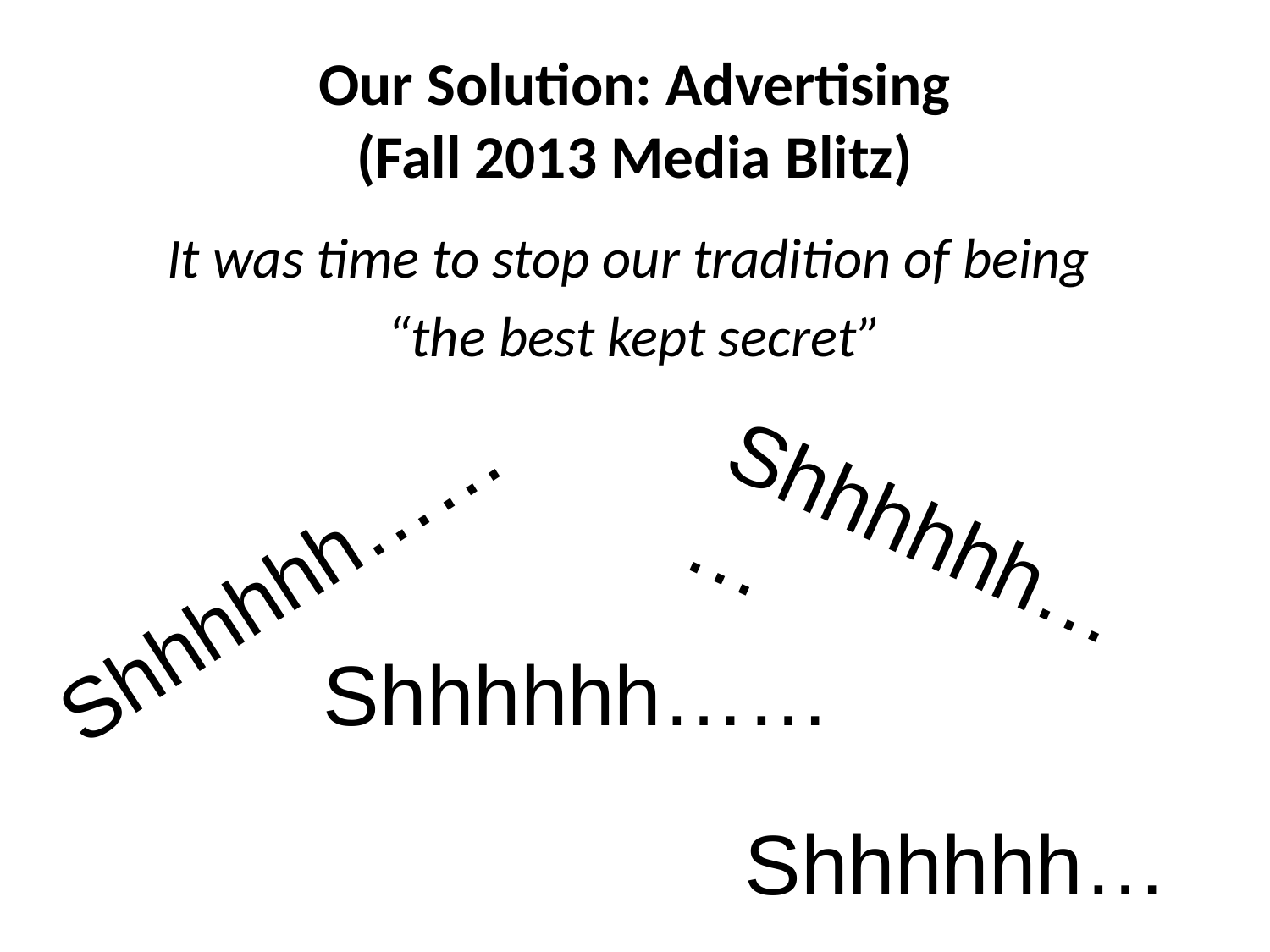

# Our Solution: Advertising (Fall 2013 Media Blitz)
It was time to stop our tradition of being
“the best kept secret”

Shhhhhh……
Shhhhhh……
Shhhhhh……
Shhhhhh……